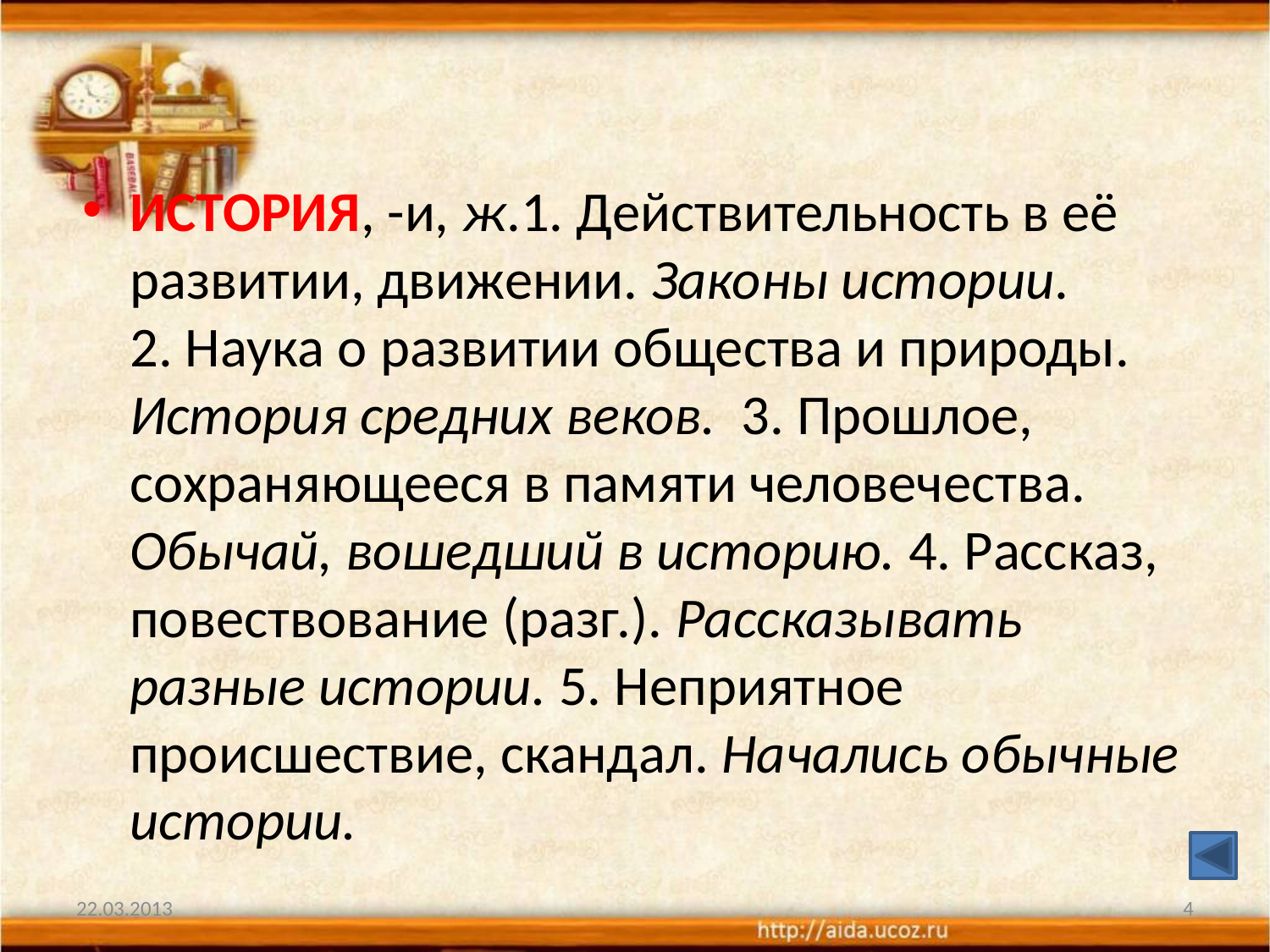

#
ИСТОРИЯ, -и, ж.1. Действительность в её развитии, движении. Законы истории.       2. Наука о развитии общества и природы. История средних веков.  3. Прошлое, сохраняющееся в памяти человечества. Обычай, вошедший в историю. 4. Рассказ, повествование (разг.). Рассказывать разные истории. 5. Неприятное происшествие, скандал. Начались обычные истории.

22.03.2013
4